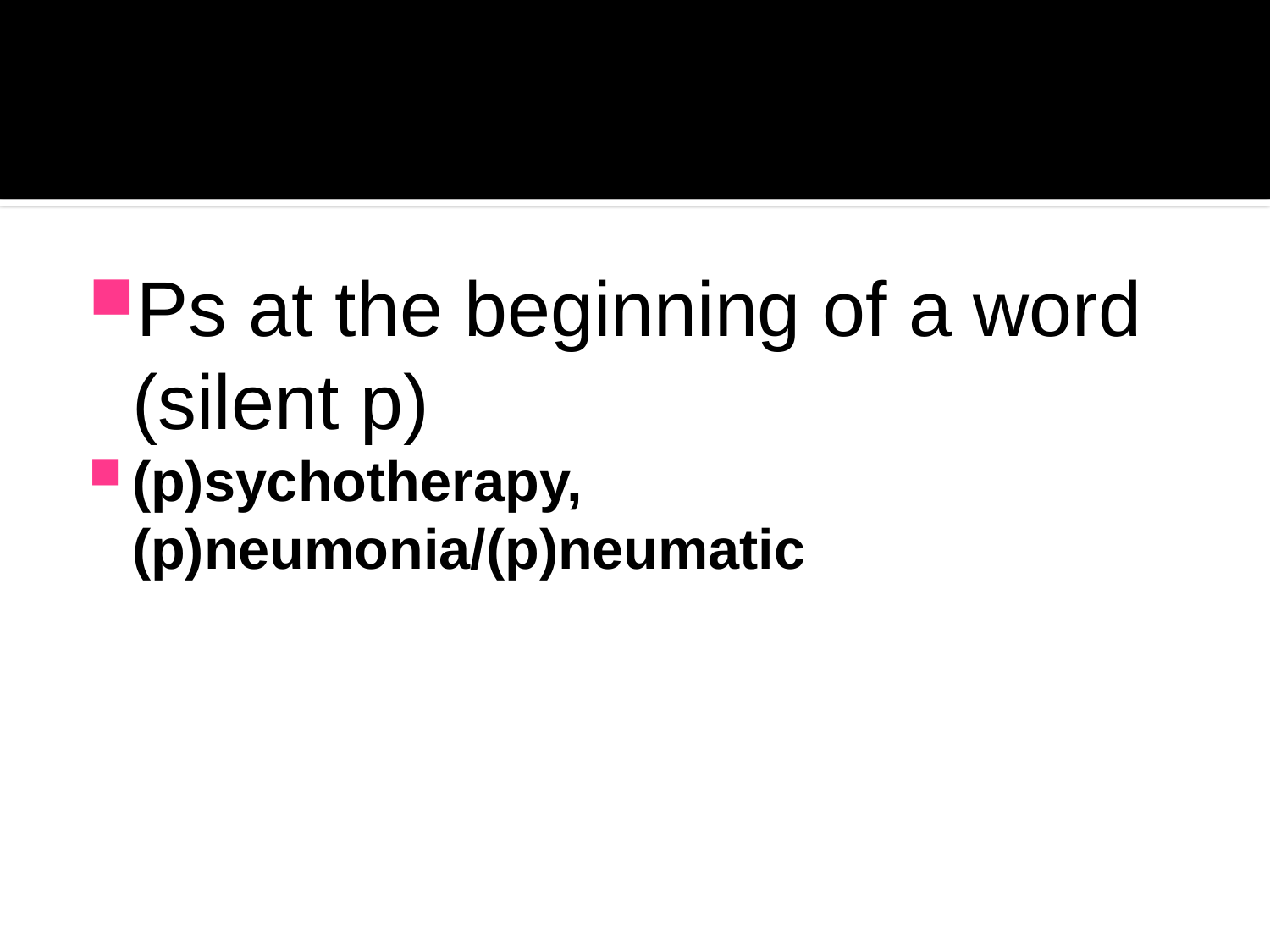

#
Ps at the beginning of a word (silent p)
(p)sychotherapy, (p)neumonia/(p)neumatic